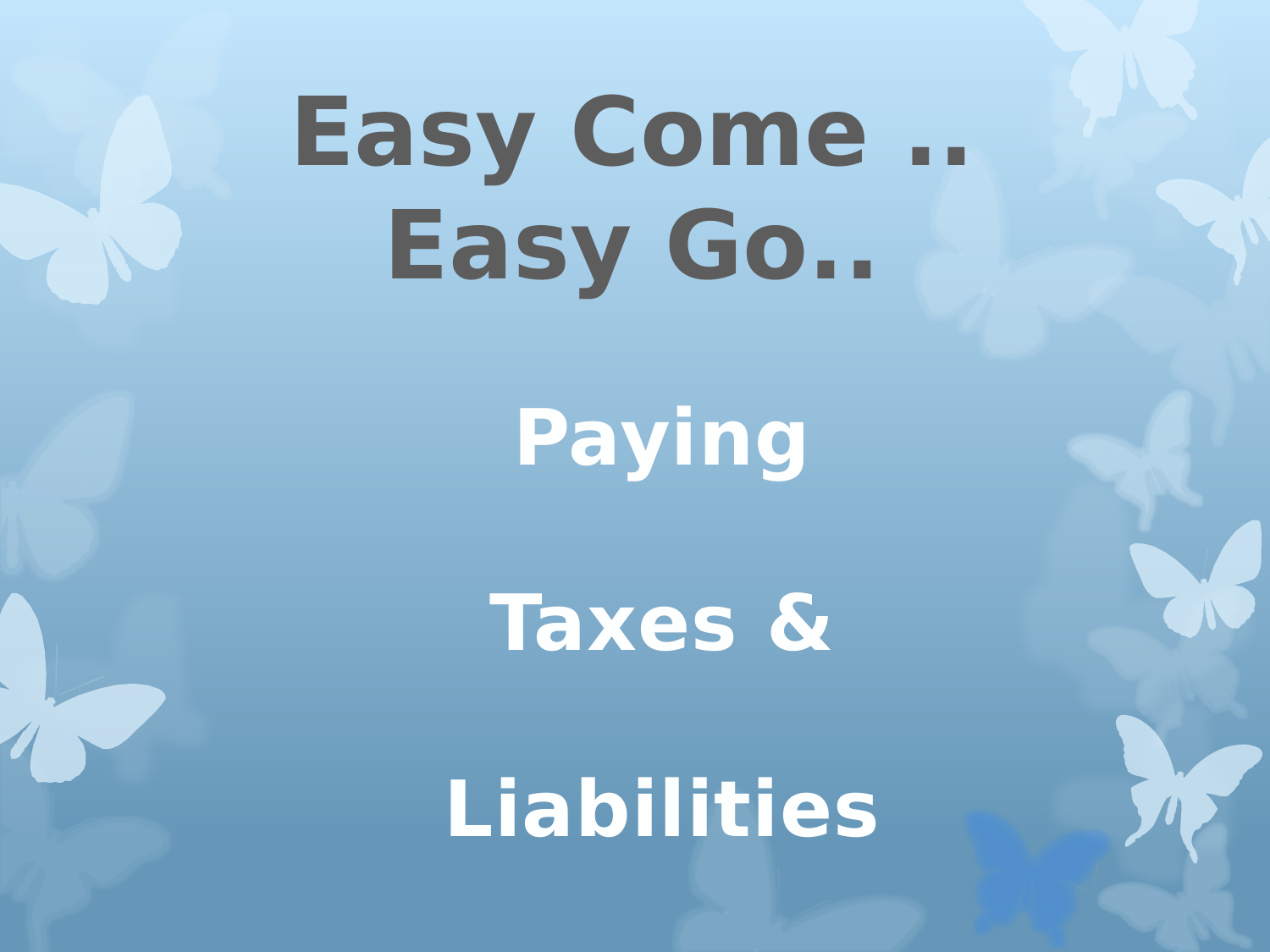

Easy Come ..
Easy Go..
Paying

Taxes &

Liabilities